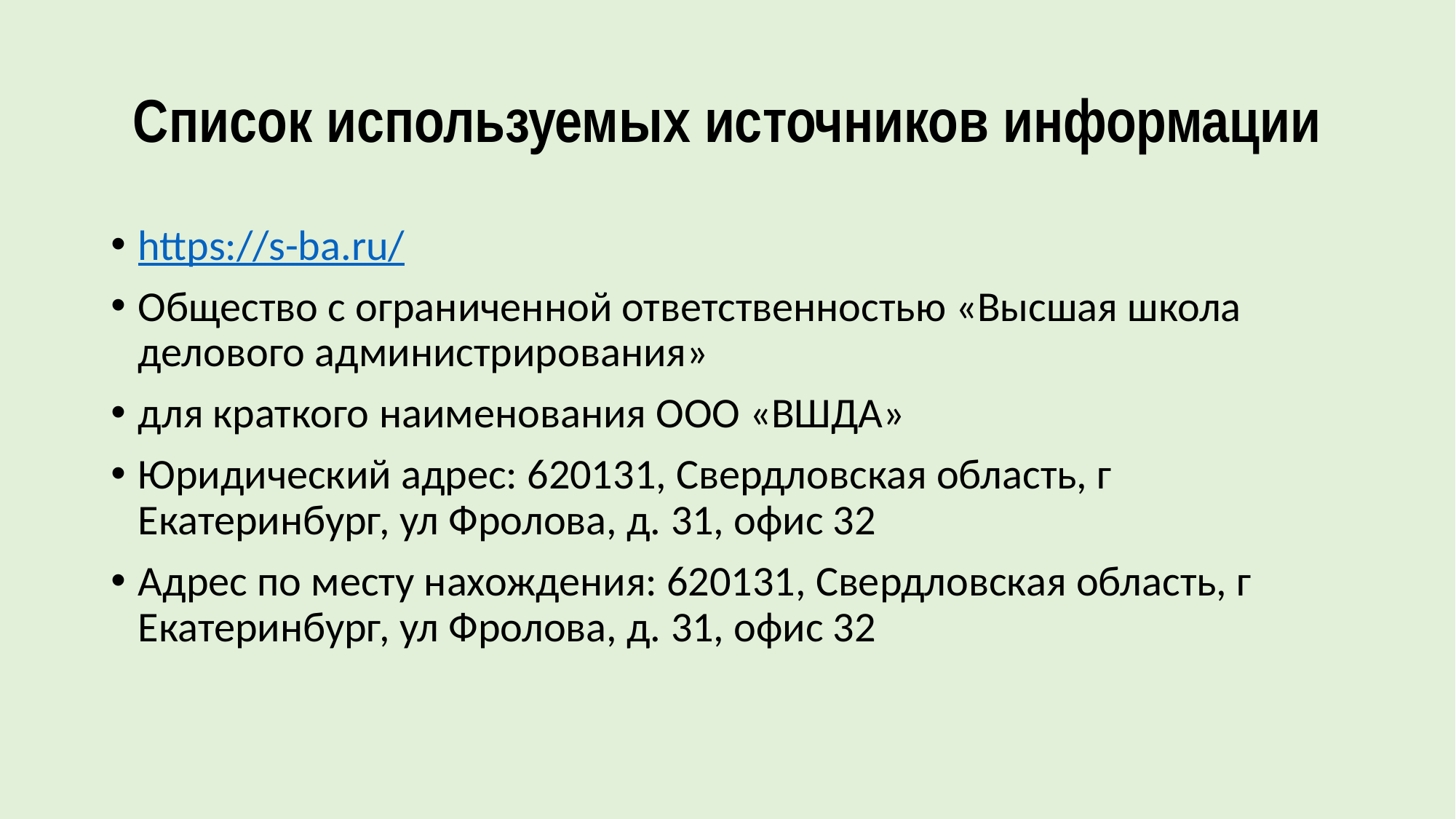

# Список используемых источников информации
https://s-ba.ru/
Общество с ограниченной ответственностью «Высшая школа делового администрирования»
для краткого наименования ООО «ВШДА»
Юридический адрес: 620131, Свердловская область, г Екатеринбург, ул Фролова, д. 31, офис 32
Адрес по месту нахождения: 620131, Свердловская область, г Екатеринбург, ул Фролова, д. 31, офис 32